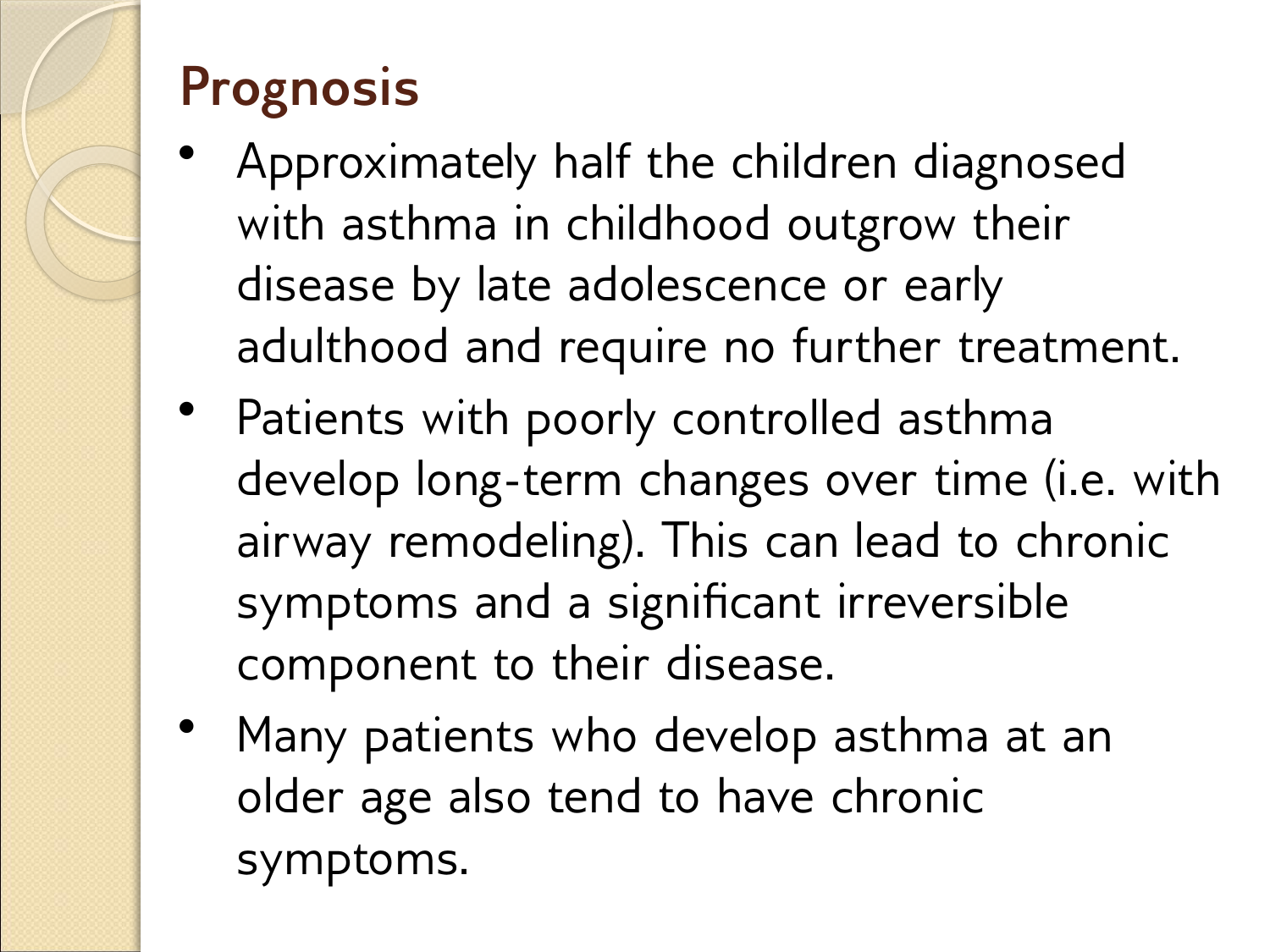

Prognosis
Approximately half the children diagnosed with asthma in childhood outgrow their disease by late adolescence or early adulthood and require no further treatment.
Patients with poorly controlled asthma develop long-term changes over time (i.e. with airway remodeling). This can lead to chronic symptoms and a significant irreversible component to their disease.
Many patients who develop asthma at an older age also tend to have chronic symptoms.